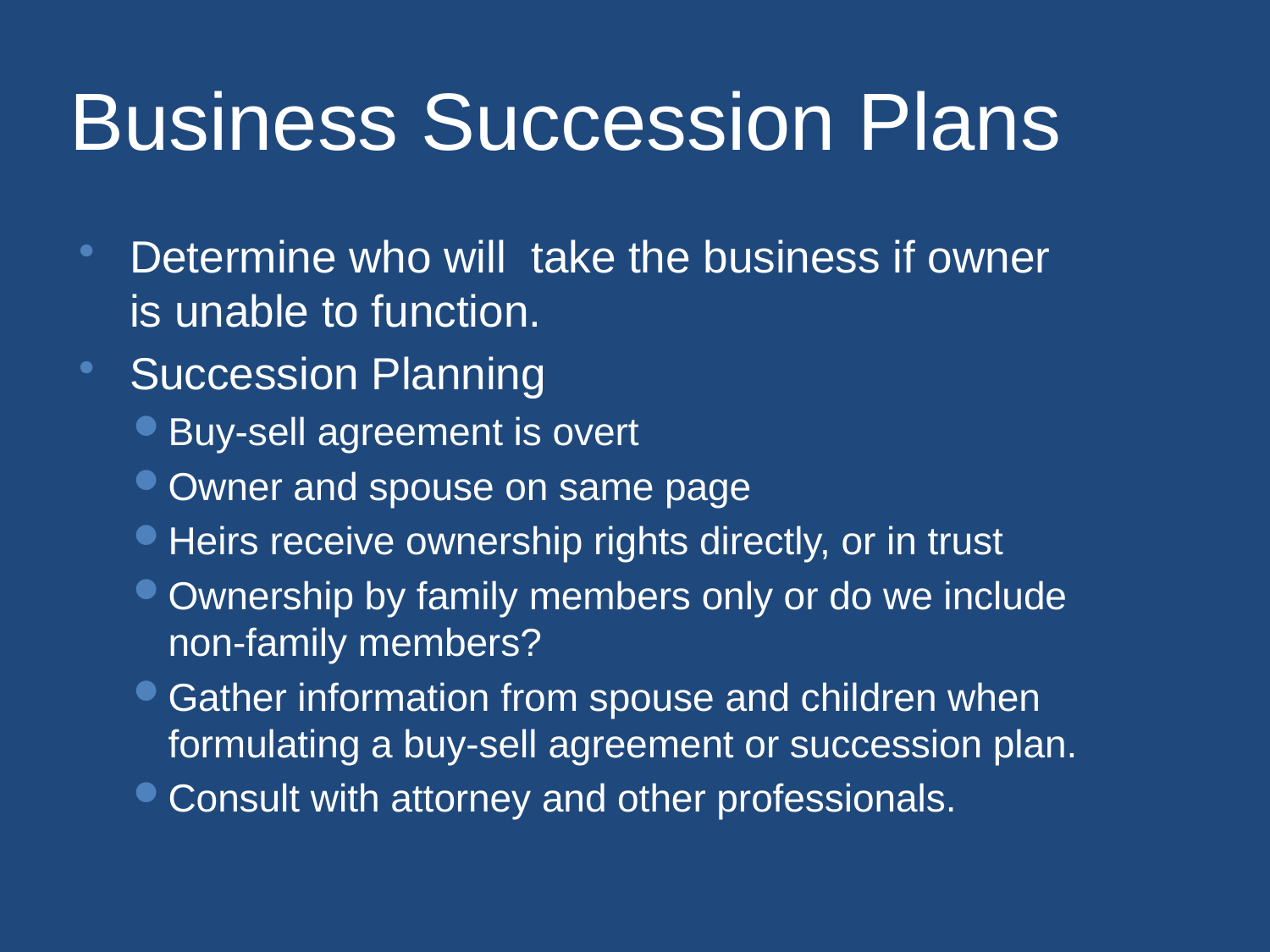

# Business Succession Plans
Determine who will  take the business if owner is unable to function.
Succession Planning
Buy-sell agreement is overt
Owner and spouse on same page
Heirs receive ownership rights directly, or in trust
Ownership by family members only or do we include non-family members?
Gather information from spouse and children when formulating a buy-sell agreement or succession plan.
Consult with attorney and other professionals.